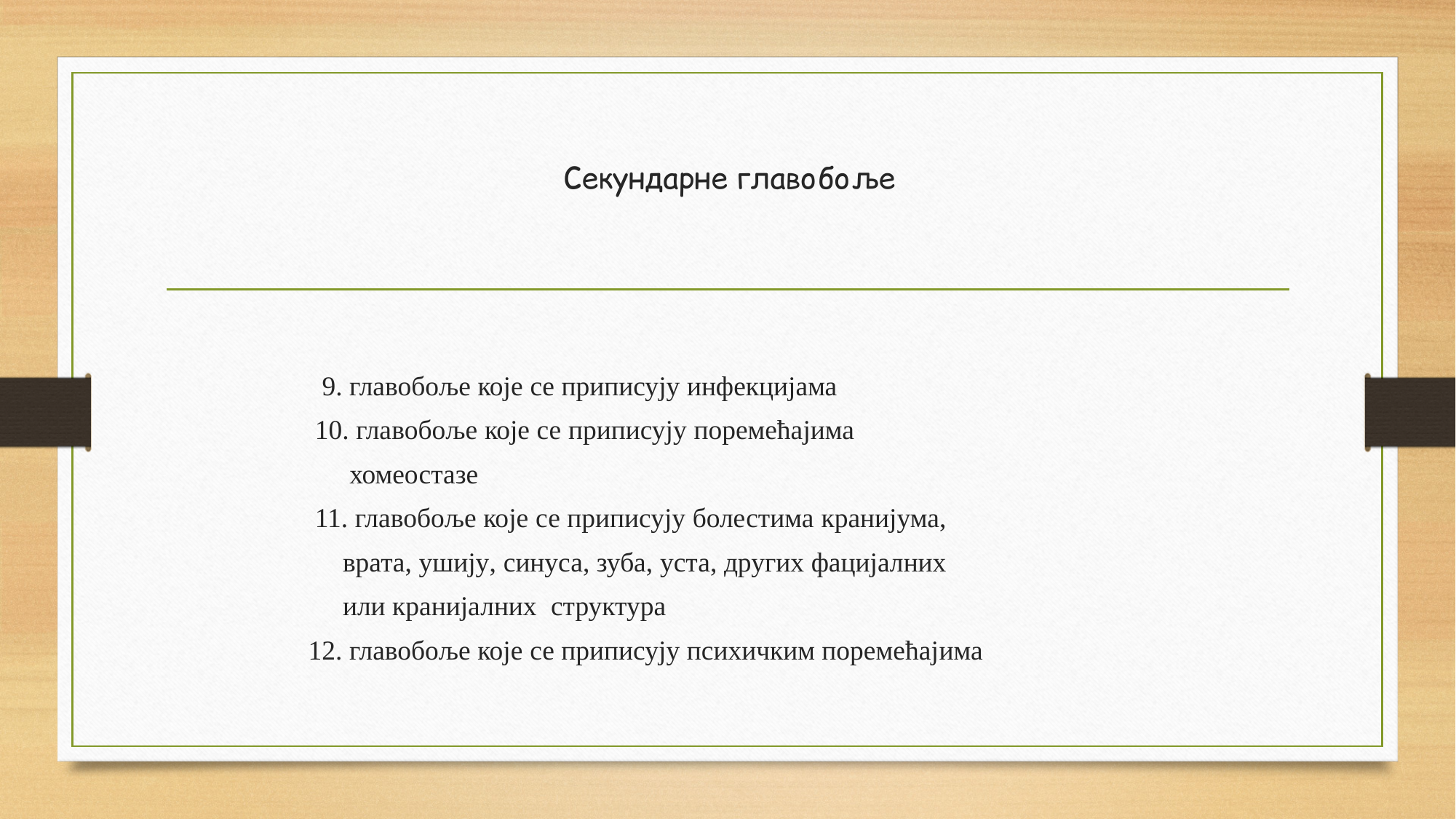

# Секундарне главобоље
     9. главобоље које се приписују инфекцијама
    10. главобоље које се приписују поремећајима
         хомеостазе
    11. главобоље које се приписују болестима кранијума,
        врата, ушију, синуса, зуба, уста, других фацијалних
        или кранијалних  структура
   12. главобоље које се приписују психичким поремећајима